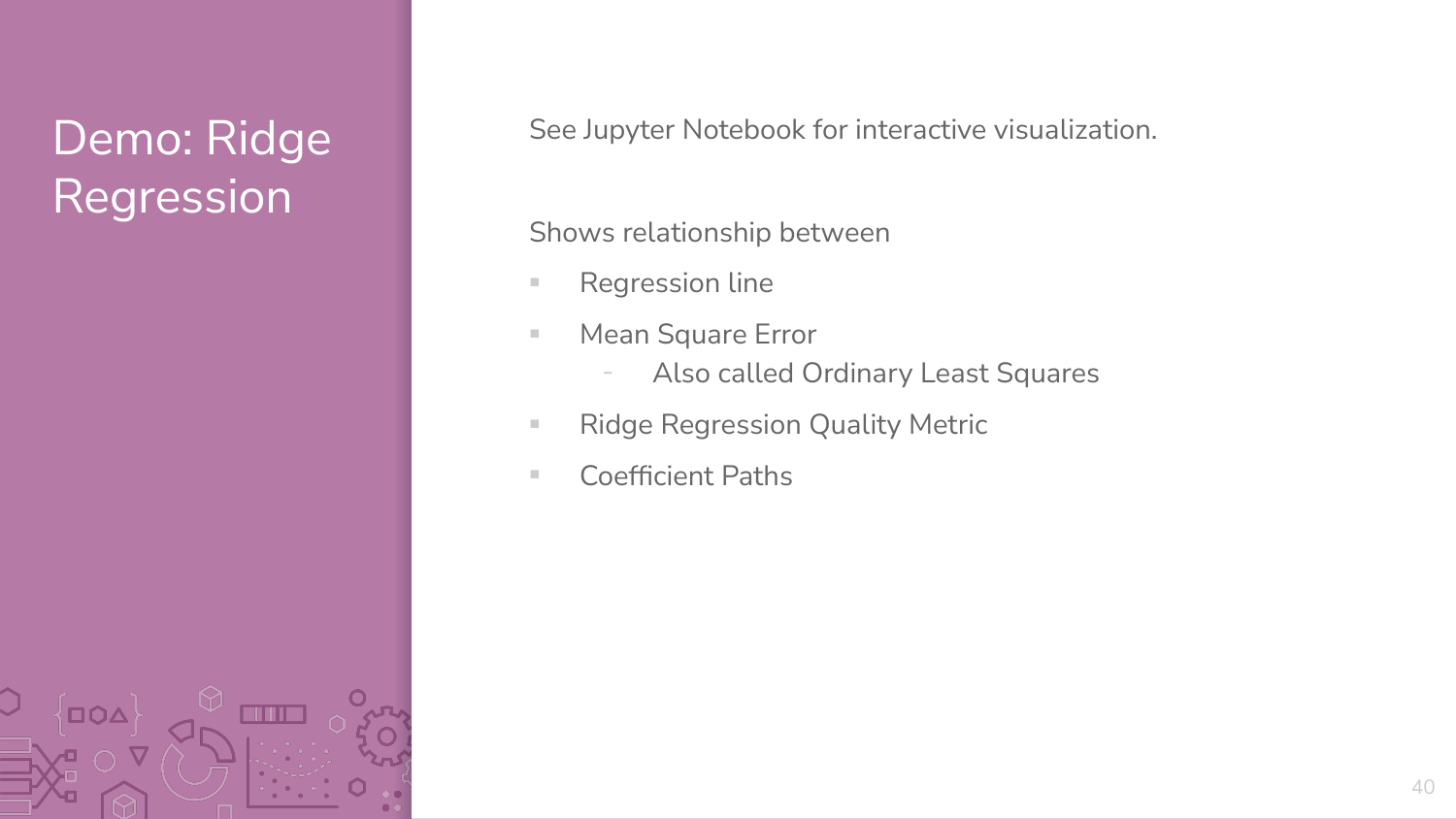

# Demo: Ridge Regression
See Jupyter Notebook for interactive visualization.

Shows relationship between
Regression line
Mean Square Error
Also called Ordinary Least Squares
Ridge Regression Quality Metric
Coefficient Paths
40